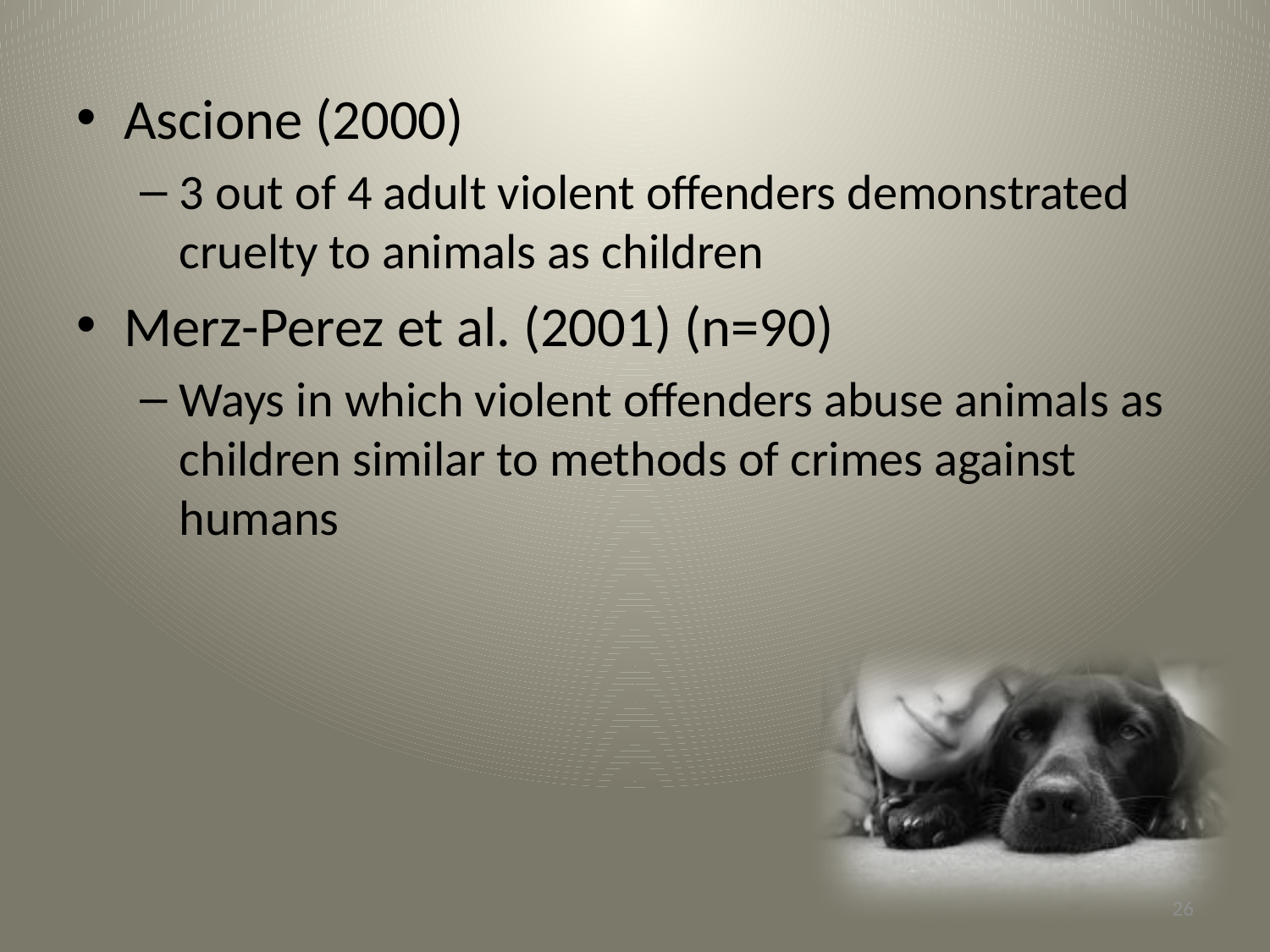

Ascione (2000)
3 out of 4 adult violent offenders demonstrated cruelty to animals as children
Merz-Perez et al. (2001) (n=90)
Ways in which violent offenders abuse animals as children similar to methods of crimes against humans

26